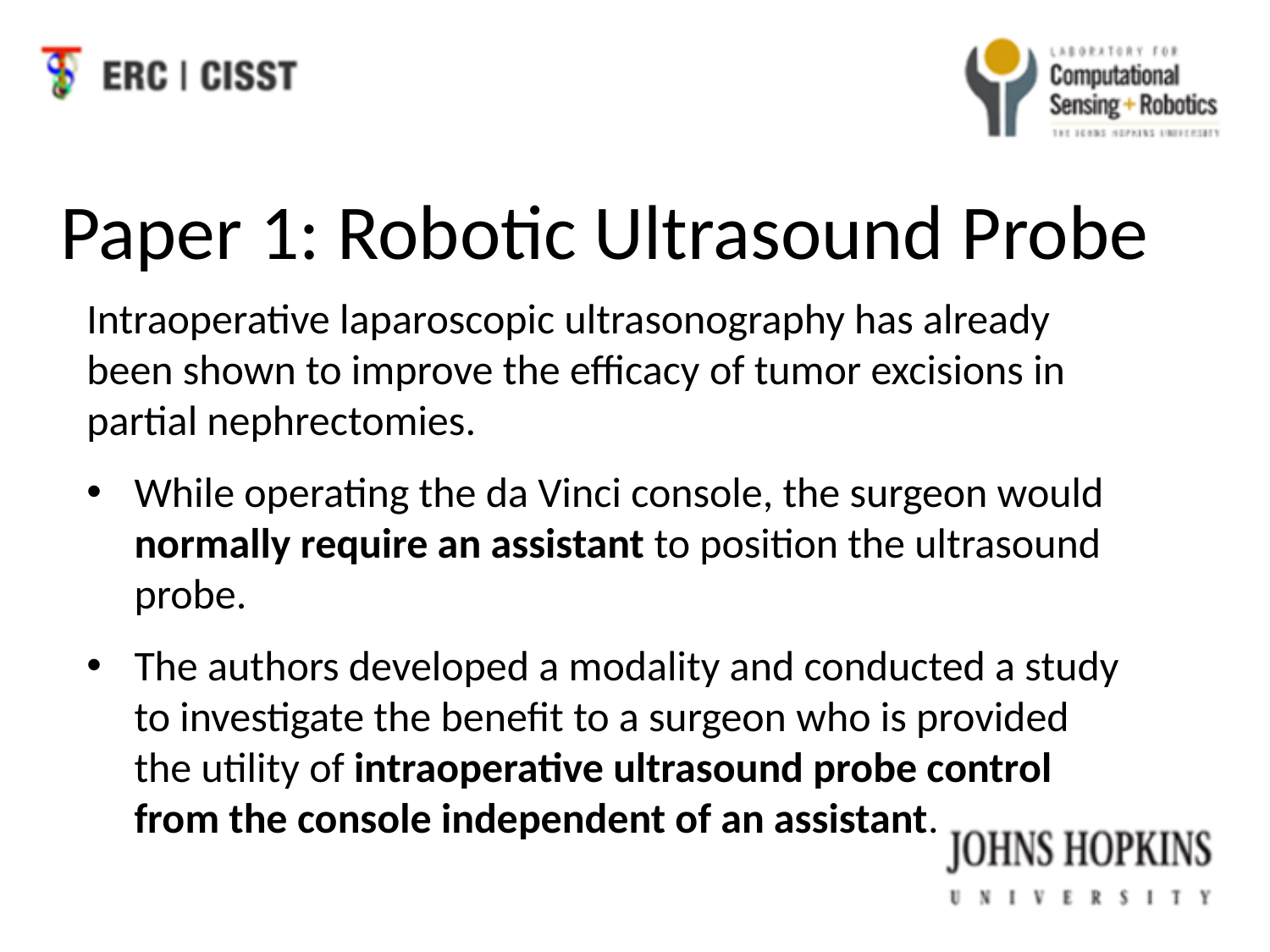

Paper 1: Robotic Ultrasound Probe
Intraoperative laparoscopic ultrasonography has already been shown to improve the efficacy of tumor excisions in partial nephrectomies.
While operating the da Vinci console, the surgeon would normally require an assistant to position the ultrasound probe.
The authors developed a modality and conducted a study to investigate the benefit to a surgeon who is provided the utility of intraoperative ultrasound probe control from the console independent of an assistant.